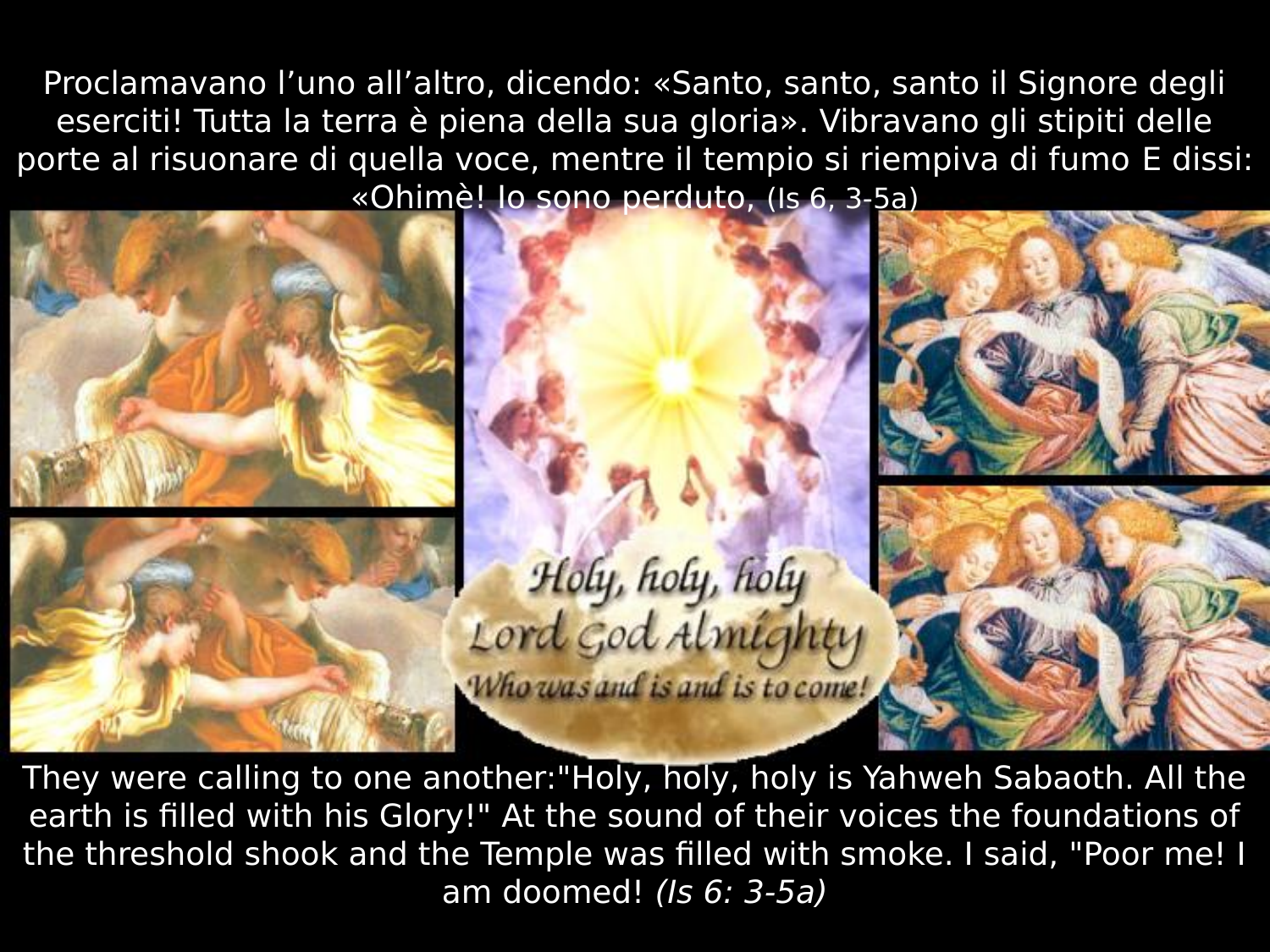

#
Proclamavano l’uno all’altro, dicendo: «Santo, santo, santo il Signore degli eserciti! Tutta la terra è piena della sua gloria». Vibravano gli stipiti delle porte al risuonare di quella voce, mentre il tempio si riempiva di fumo E dissi: «Ohimè! Io sono perduto, (Is 6, 3-5a)
They were calling to one another:"Holy, holy, holy is Yahweh Sabaoth. All the earth is filled with his Glory!" At the sound of their voices the foundations of the threshold shook and the Temple was filled with smoke. I said, "Poor me! I am doomed! (Is 6: 3-5a)